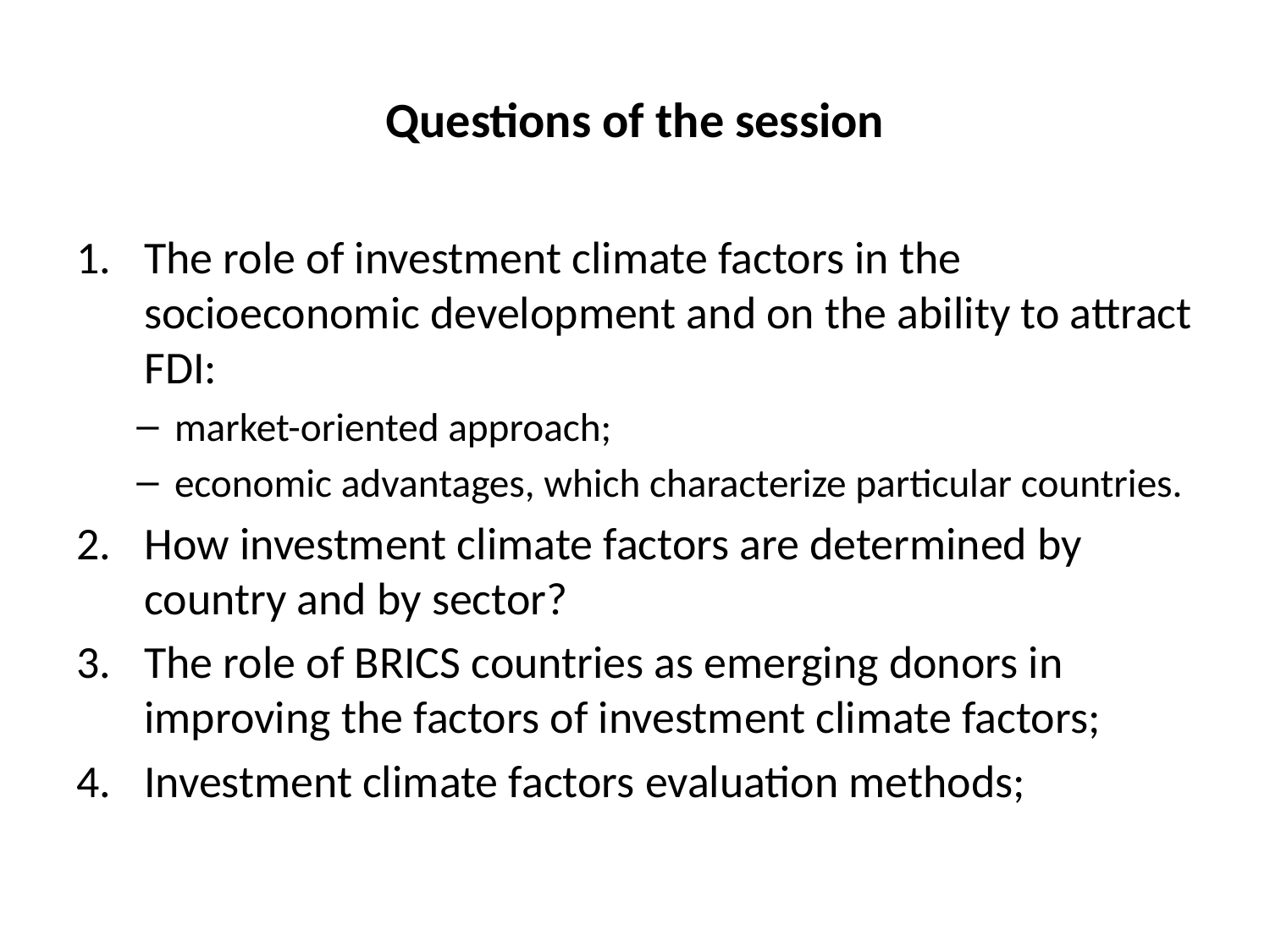

# Questions of the session
The role of investment climate factors in the socioeconomic development and on the ability to attract FDI:
market-oriented approach;
economic advantages, which characterize particular countries.
How investment climate factors are determined by country and by sector?
The role of BRICS countries as emerging donors in improving the factors of investment climate factors;
Investment climate factors evaluation methods;